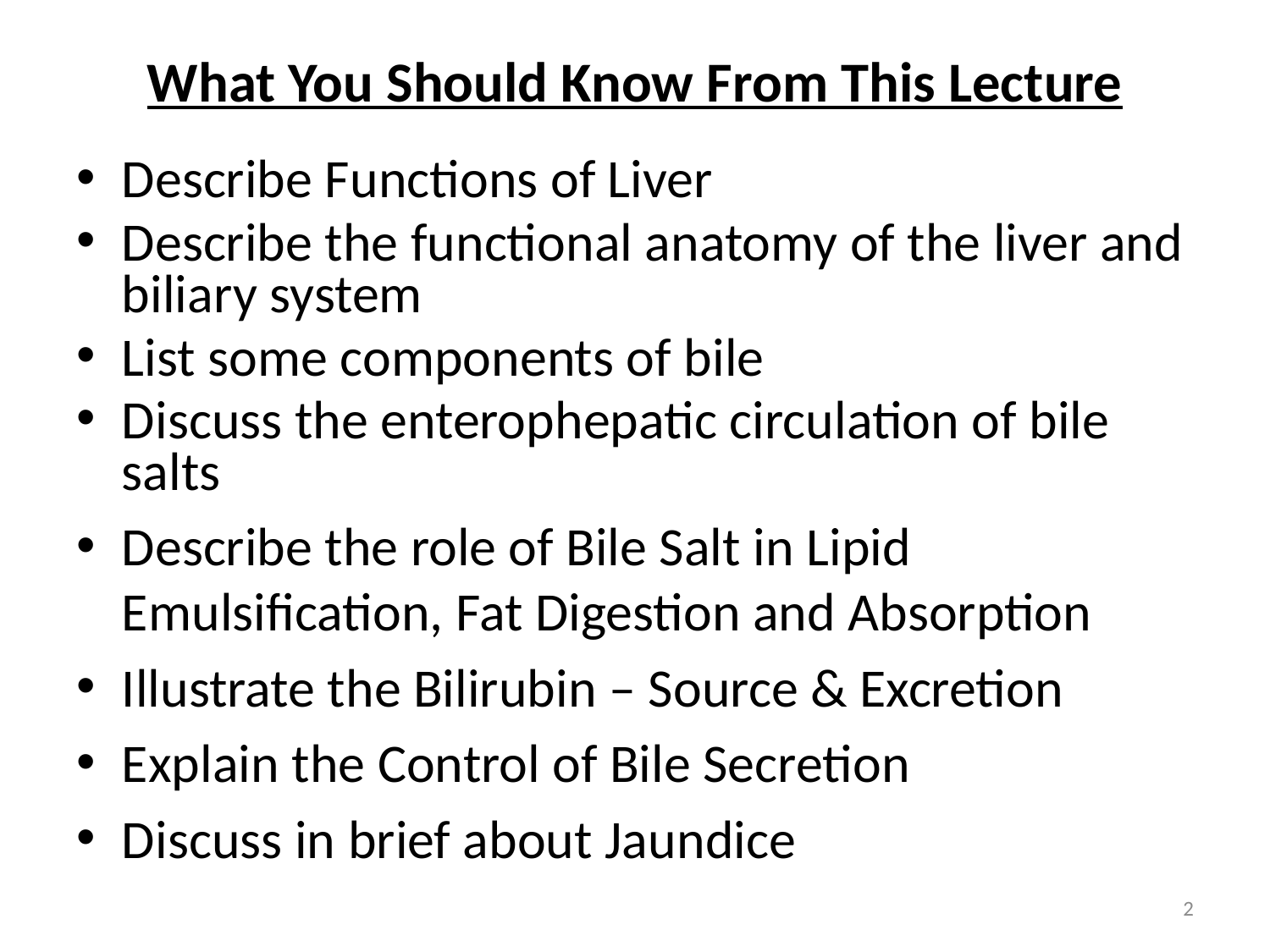

# What You Should Know From This Lecture
Describe Functions of Liver
Describe the functional anatomy of the liver and biliary system
List some components of bile
Discuss the enterophepatic circulation of bile salts
Describe the role of Bile Salt in Lipid Emulsification, Fat Digestion and Absorption
Illustrate the Bilirubin – Source & Excretion
Explain the Control of Bile Secretion
Discuss in brief about Jaundice
2